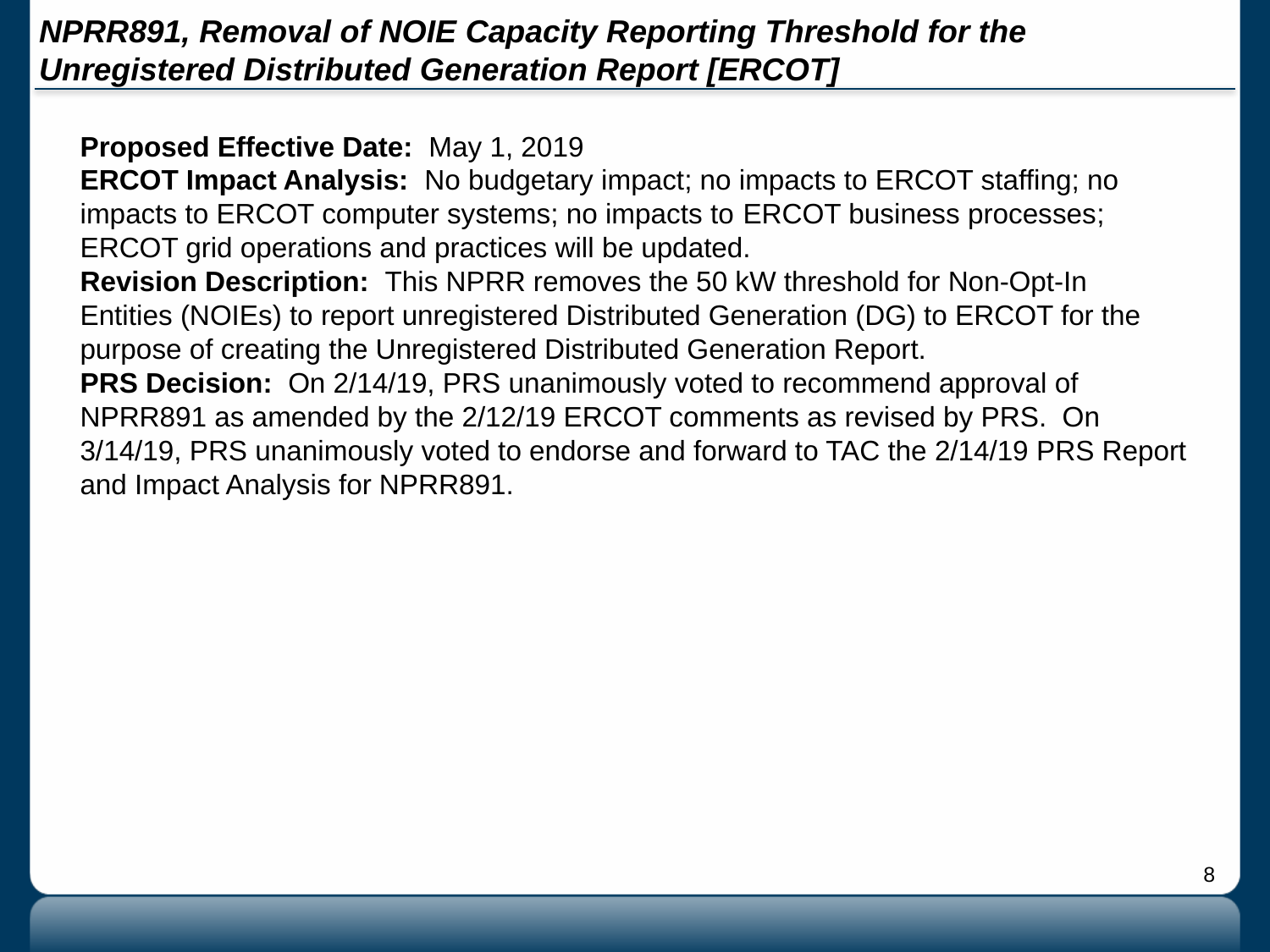

# NPRR891, Removal of NOIE Capacity Reporting Threshold for the Unregistered Distributed Generation Report [ERCOT]
Proposed Effective Date:  May 1, 2019
ERCOT Impact Analysis:  No budgetary impact; no impacts to ERCOT staffing; no impacts to ERCOT computer systems; no impacts to ERCOT business processes; ERCOT grid operations and practices will be updated.
Revision Description:  This NPRR removes the 50 kW threshold for Non-Opt-In Entities (NOIEs) to report unregistered Distributed Generation (DG) to ERCOT for the purpose of creating the Unregistered Distributed Generation Report.
PRS Decision:  On 2/14/19, PRS unanimously voted to recommend approval of NPRR891 as amended by the 2/12/19 ERCOT comments as revised by PRS.  On 3/14/19, PRS unanimously voted to endorse and forward to TAC the 2/14/19 PRS Report and Impact Analysis for NPRR891.